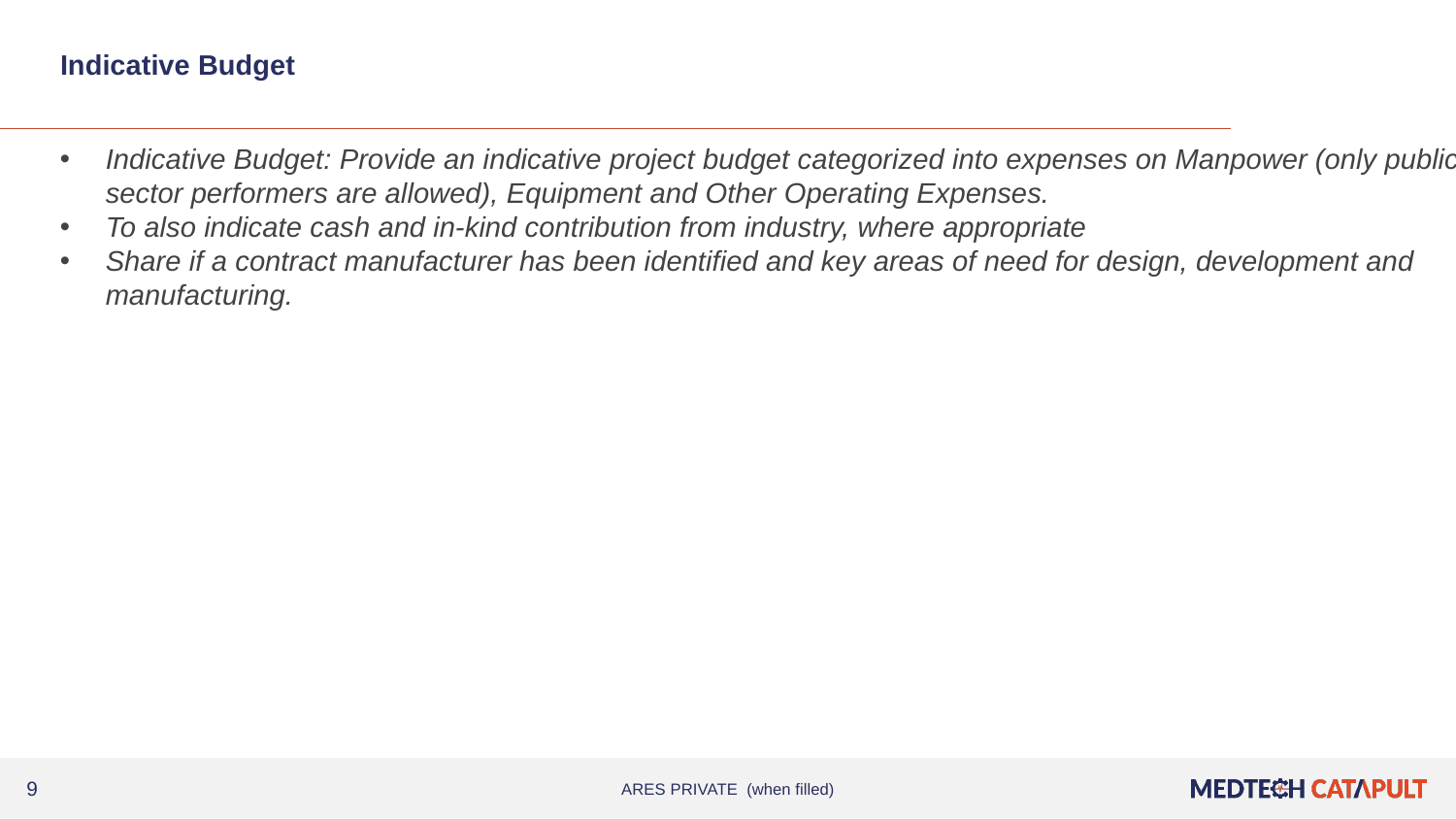

# Indicative Budget
Indicative Budget: Provide an indicative project budget categorized into expenses on Manpower (only public sector performers are allowed), Equipment and Other Operating Expenses.
To also indicate cash and in-kind contribution from industry, where appropriate
Share if a contract manufacturer has been identified and key areas of need for design, development and manufacturing.

ARES PRIVATE  (when filled)